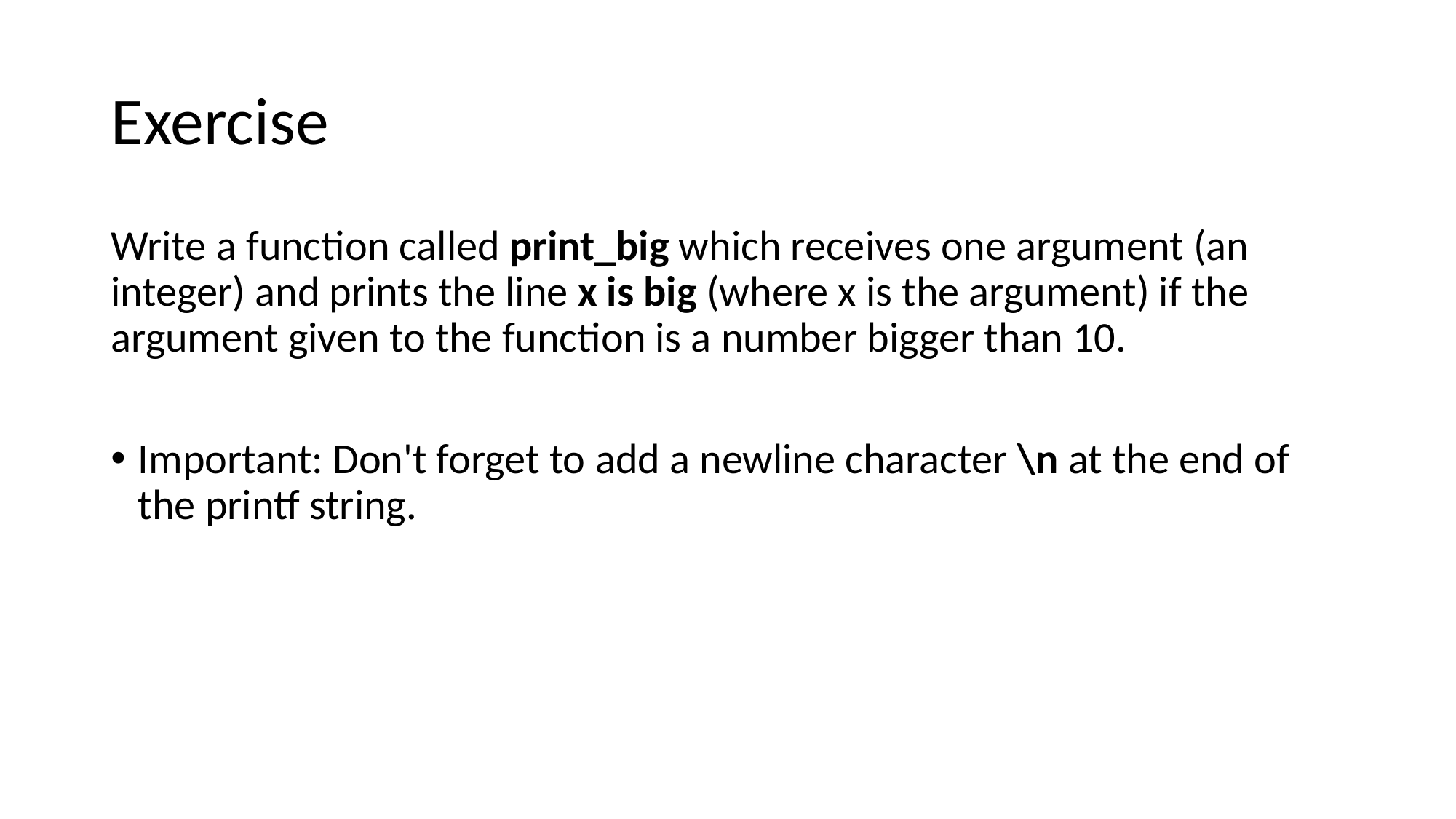

# Exercise
Write a function called print_big which receives one argument (an integer) and prints the line x is big (where x is the argument) if the argument given to the function is a number bigger than 10.

Important: Don't forget to add a newline character \n at the end of the printf string.